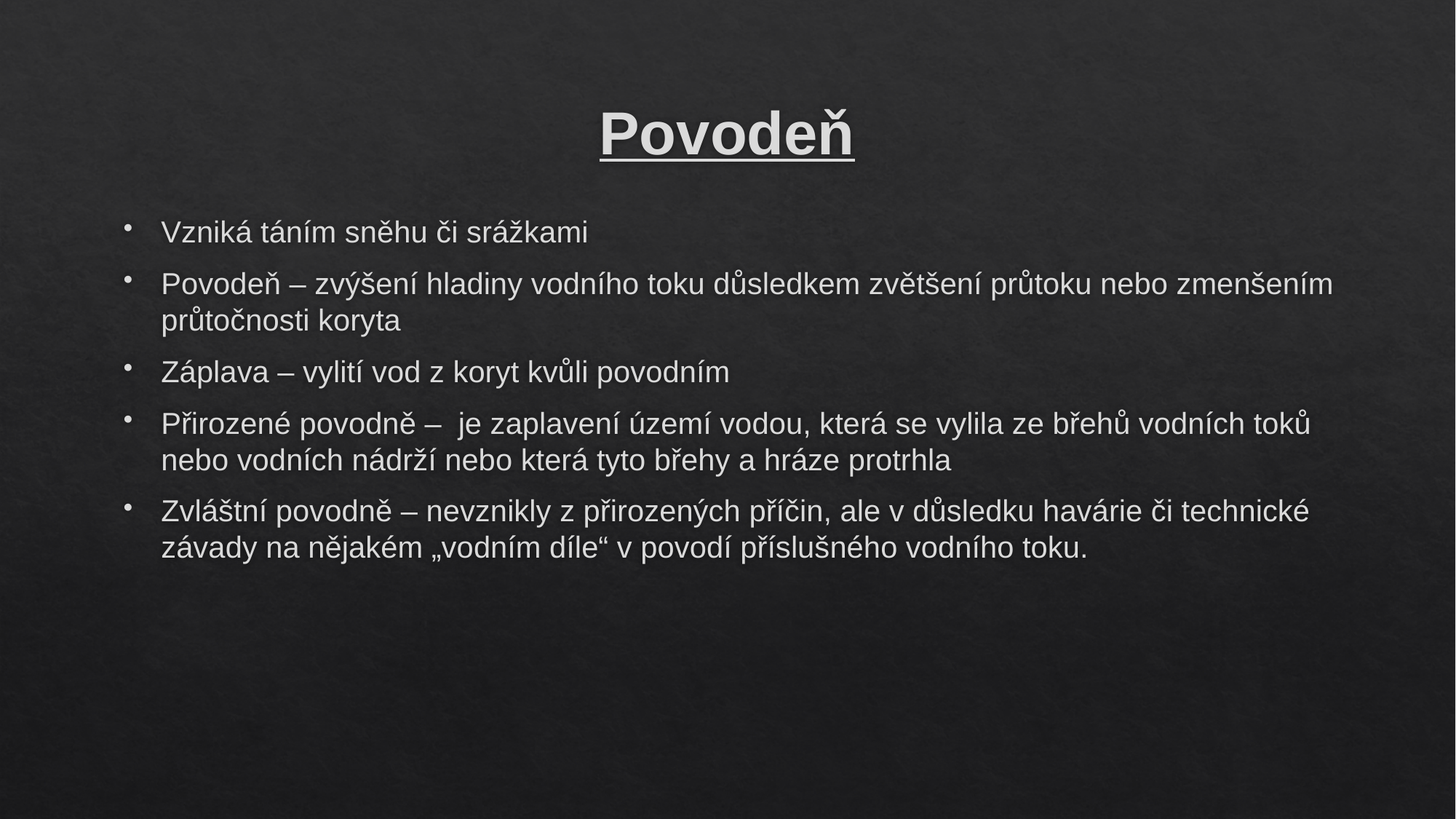

# Povodeň
Vzniká táním sněhu či srážkami
Povodeň – zvýšení hladiny vodního toku důsledkem zvětšení průtoku nebo zmenšením průtočnosti koryta
Záplava – vylití vod z koryt kvůli povodním
Přirozené povodně –  je zaplavení území vodou, která se vylila ze břehů vodních toků nebo vodních nádrží nebo která tyto břehy a hráze protrhla
Zvláštní povodně – nevznikly z přirozených příčin, ale v důsledku havárie či technické závady na nějakém „vodním díle“ v povodí příslušného vodního toku.